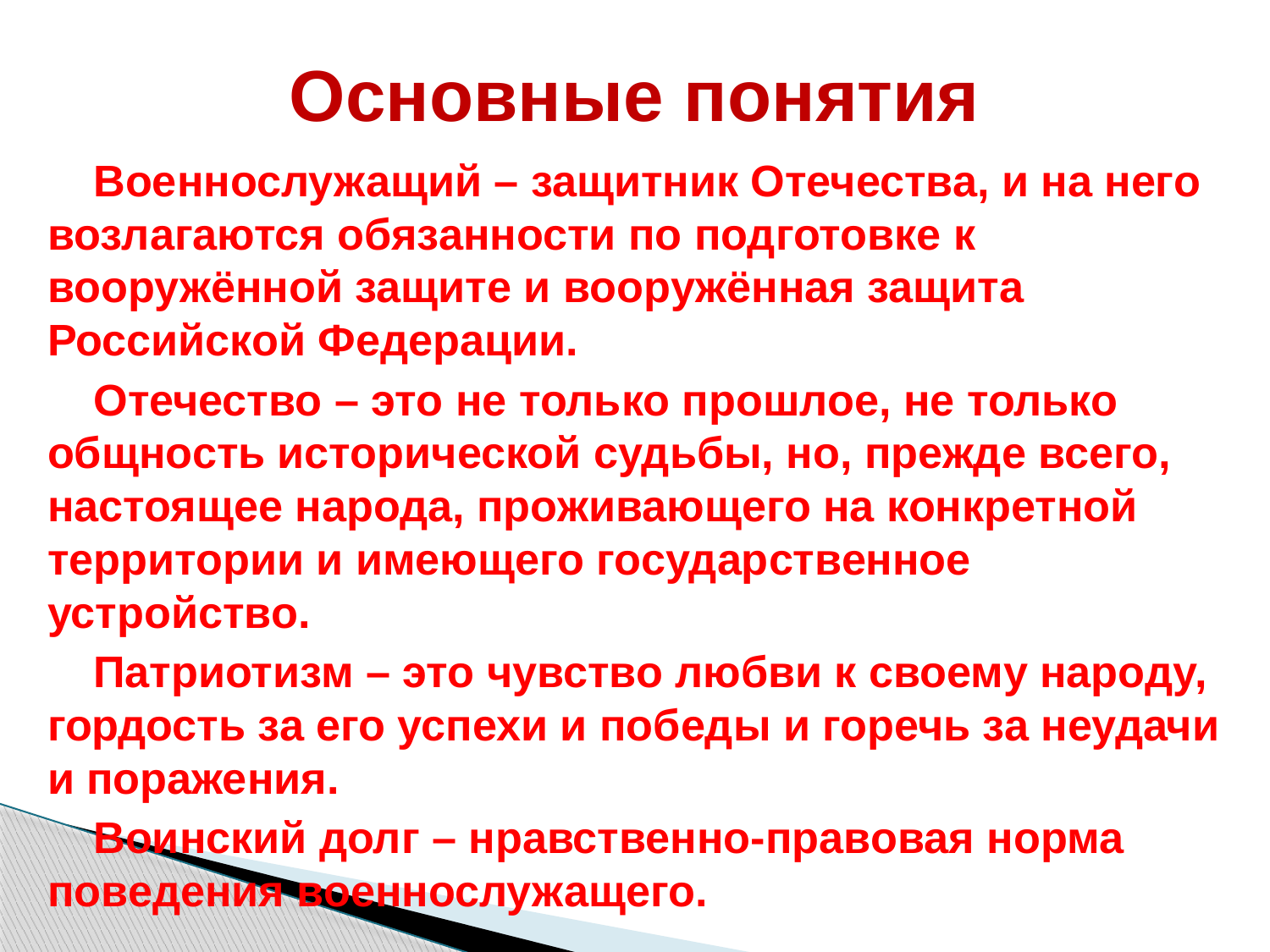

# Основные понятия
Военнослужащий – защитник Отечества, и на него возлагаются обязанности по подготовке к вооружённой защите и вооружённая защита Российской Федерации.
Отечество – это не только прошлое, не только общность исторической судьбы, но, прежде всего, настоящее народа, проживающего на конкретной территории и имеющего государственное устройство.
Патриотизм – это чувство любви к своему народу, гордость за его успехи и победы и горечь за неудачи и поражения.
Воинский долг – нравственно-правовая норма поведения военнослужащего.